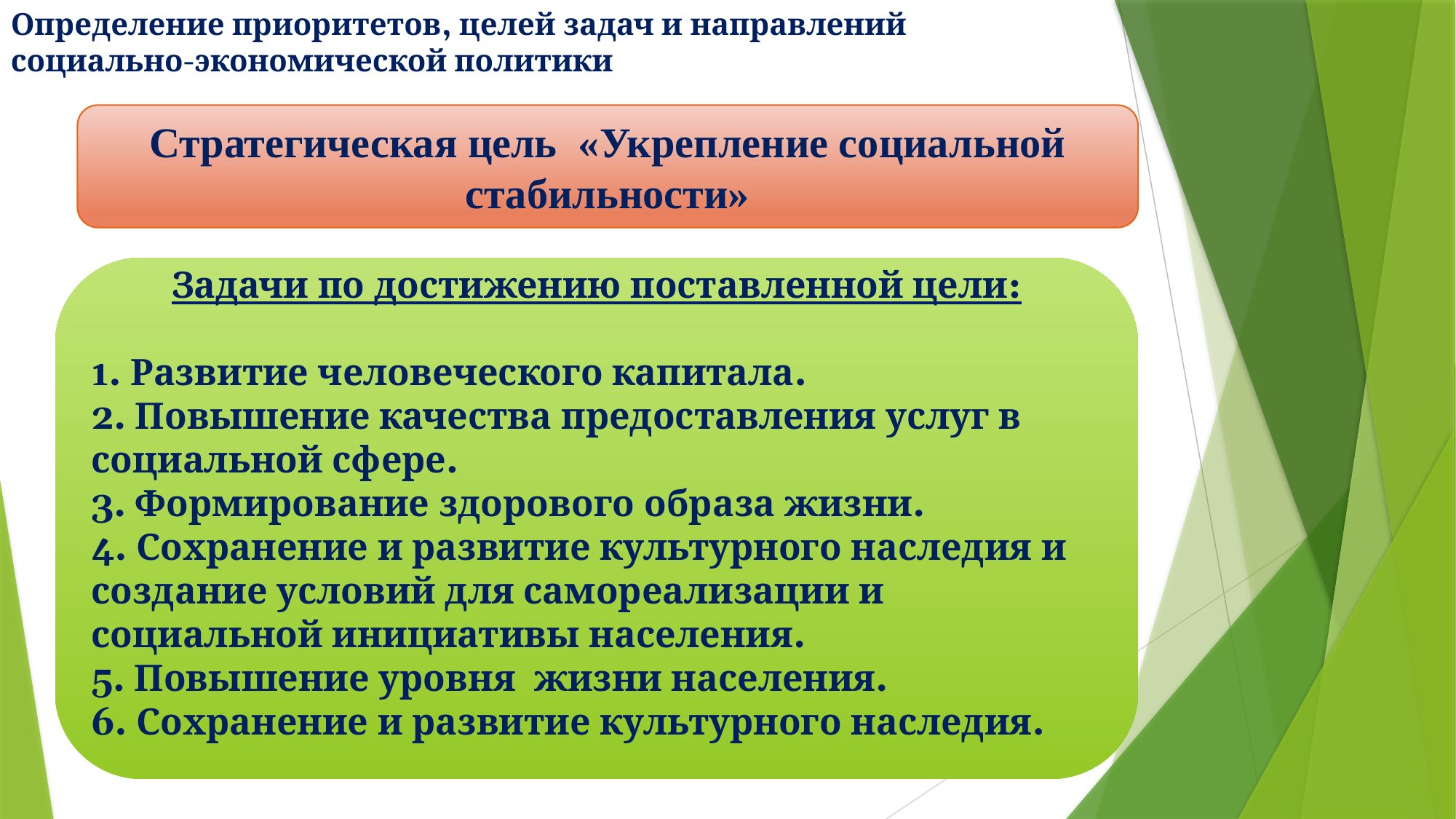

Определение приоритетов, целей задач и направлений
социально-экономической политики
#
Стратегическая цель  «Укрепление социальной стабильности»
Задачи по достижению поставленной цели:

1. Развитие человеческого капитала.
2. Повышение качества предоставления услуг в социальной сфере.
3. Формирование здорового образа жизни.
4. Сохранение и развитие культурного наследия и создание условий для самореализации и социальной инициативы населения.
5. Повышение уровня  жизни населения.
6. Сохранение и развитие культурного наследия.